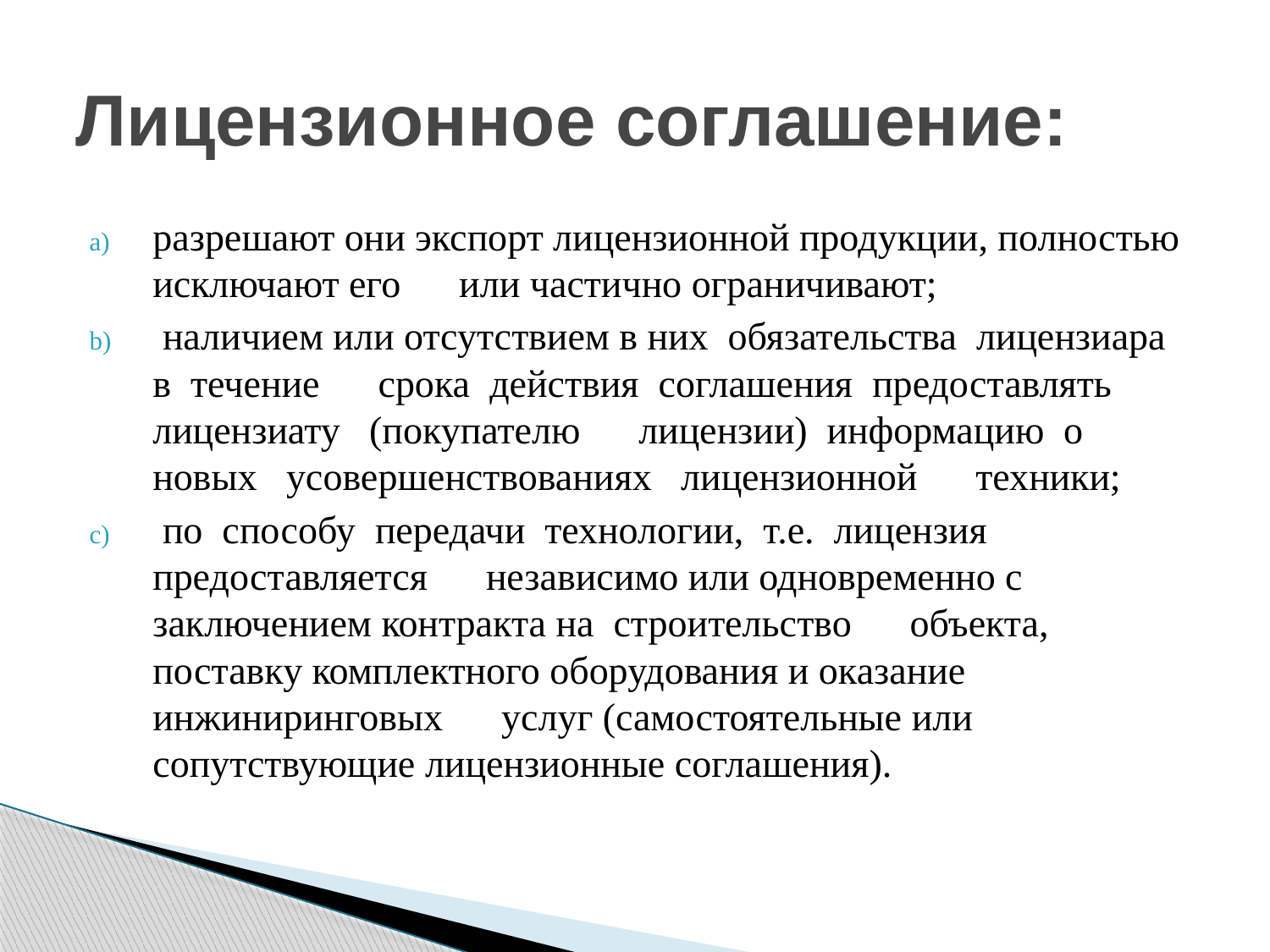

# Лицензионное соглашение:
разрешают они экспорт лицензионной продукции, полностью исключают его      или частично ограничивают;
 наличием или отсутствием в них  обязательства  лицензиара  в  течение      срока  действия  соглашения  предоставлять   лицензиату   (покупателю      лицензии)  информацию  о   новых   усовершенствованиях   лицензионной      техники;
 по  способу  передачи  технологии,  т.е.  лицензия   предоставляется      независимо или одновременно с заключением контракта на  строительство      объекта, поставку комплектного оборудования и оказание инжиниринговых      услуг (самостоятельные или сопутствующие лицензионные соглашения).